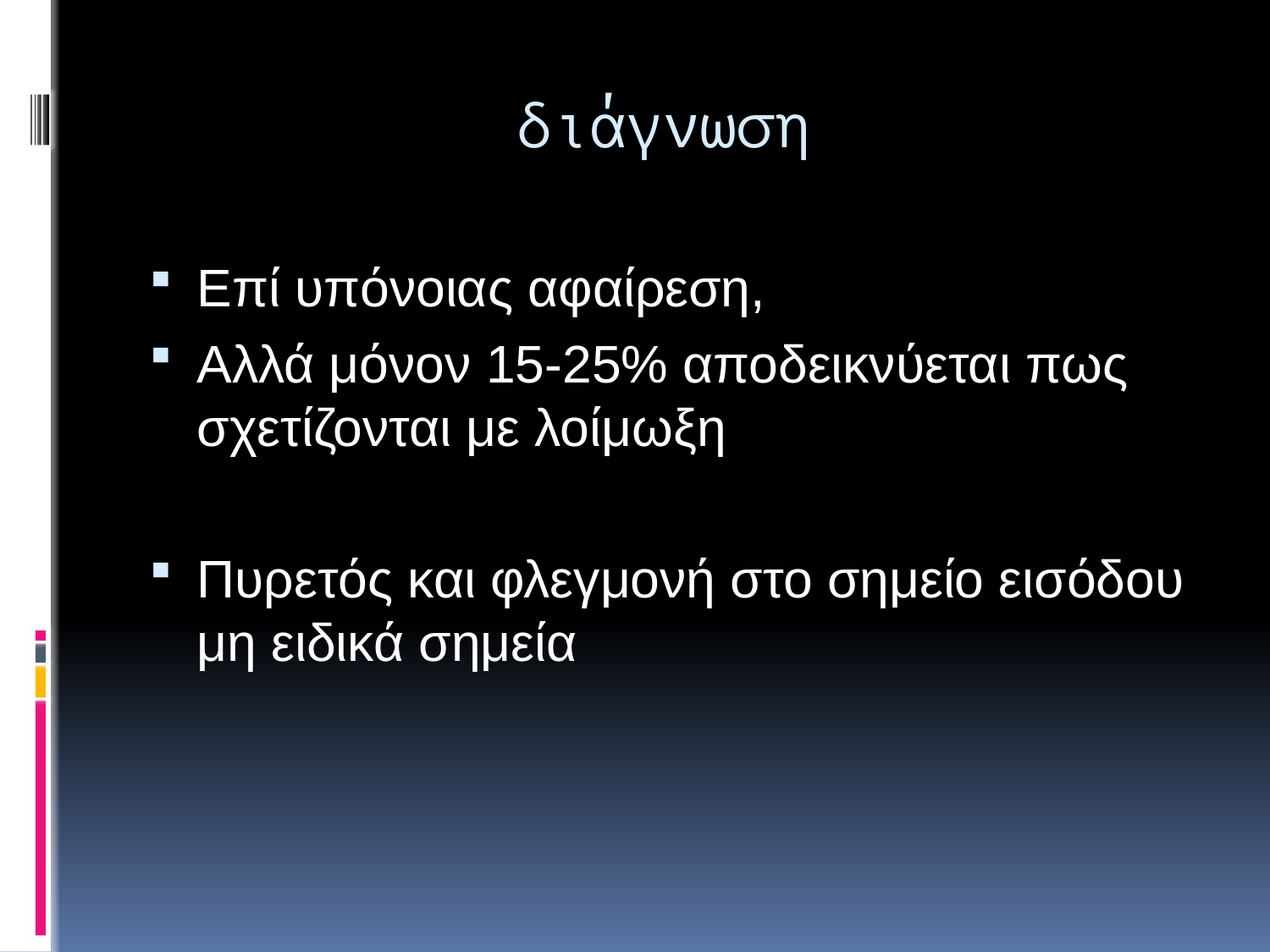

# διάγνωση
Επί υπόνοιας αφαίρεση,
Αλλά μόνον 15-25% αποδεικνύεται πως σχετίζονται με λοίμωξη

Πυρετός και φλεγμονή στο σημείο εισόδου μη ειδικά σημεία